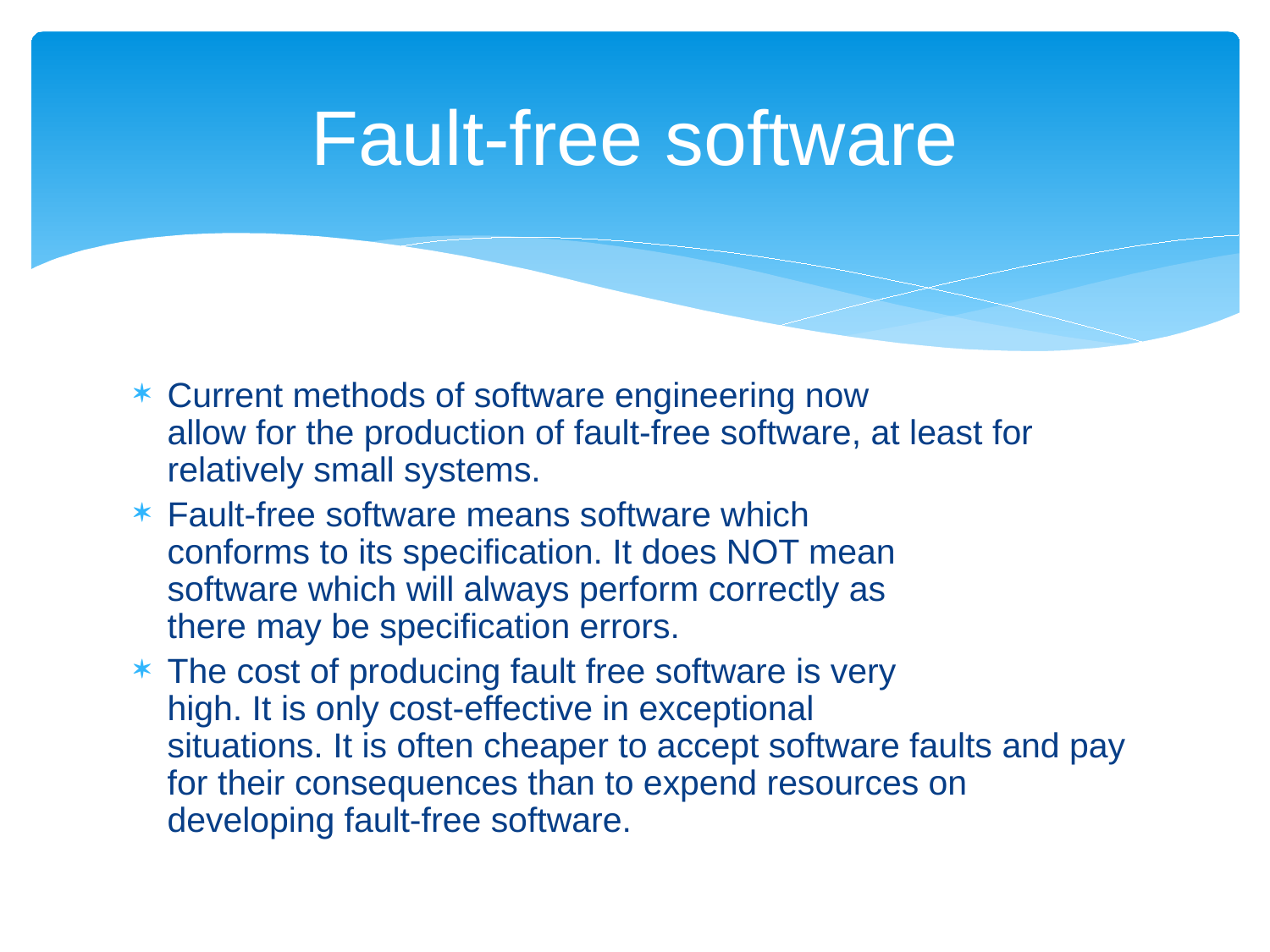

# Fault-free software
Current methods of software engineering now
allow for the production of fault-free software, at least for relatively small systems.
Fault-free software means software which
conforms to its specification. It does NOT mean
software which will always perform correctly as
there may be specification errors.
The cost of producing fault free software is very
high. It is only cost-effective in exceptional
situations. It is often cheaper to accept software faults and pay for their consequences than to expend resources on developing fault-free software.